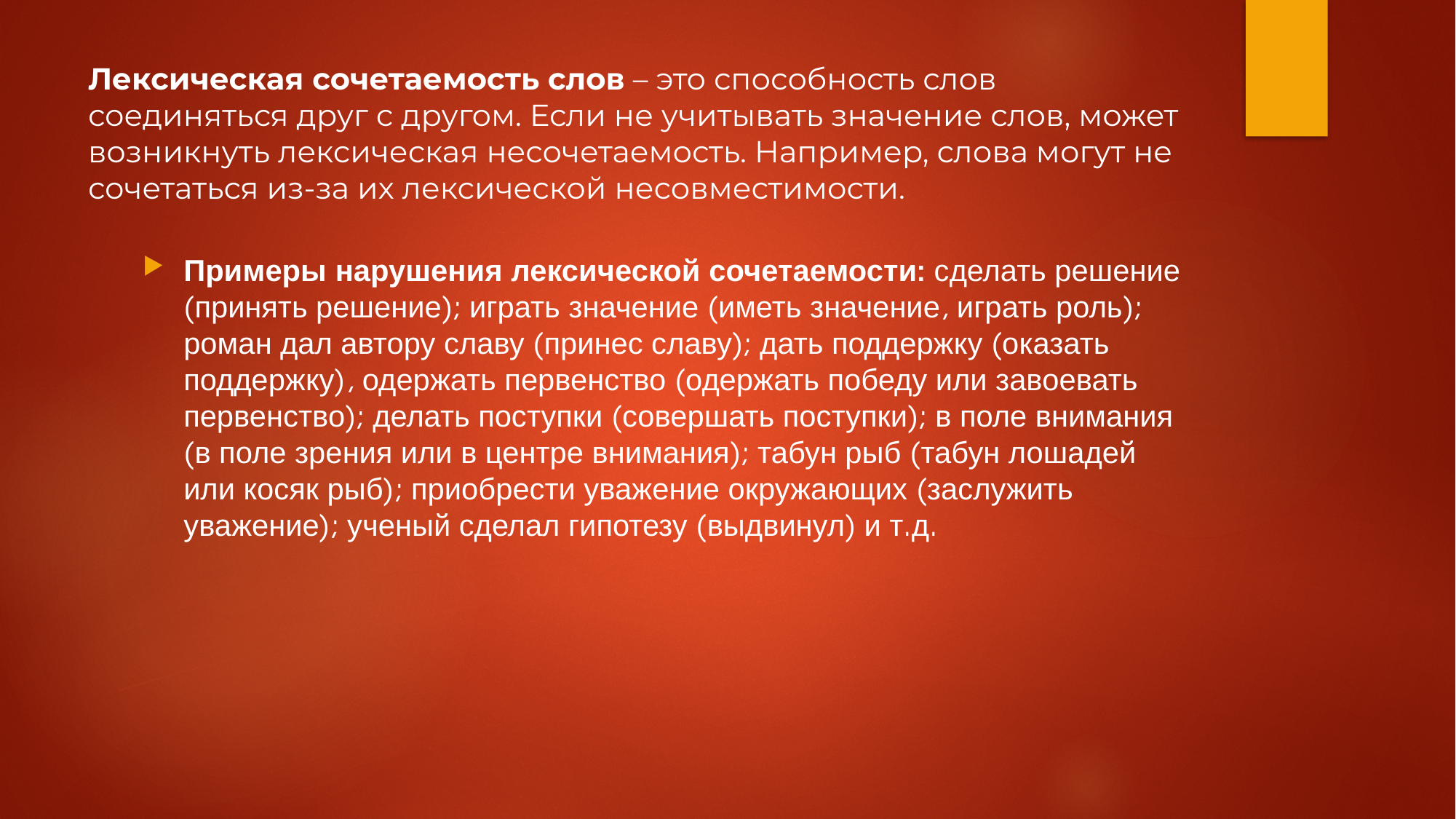

# Лексическая сочетаемость слов – это способность слов соединяться друг с другом. Если не учитывать значение слов, может возникнуть лексическая несочетаемость. Например, слова могут не сочетаться из-за их лексической несовместимости.
Примеры нарушения лексической сочетаемости: сделать решение (принять решение); играть значение (иметь значение, играть роль); роман дал автору славу (принес славу); дать поддержку (оказать поддержку), одержать первенство (одержать победу или завоевать первенство); делать поступки (совершать поступки); в поле внимания (в поле зрения или в центре внимания); табун рыб (табун лошадей или косяк рыб); приобрести уважение окружающих (заслужить уважение); ученый сделал гипотезу (выдвинул) и т.д.